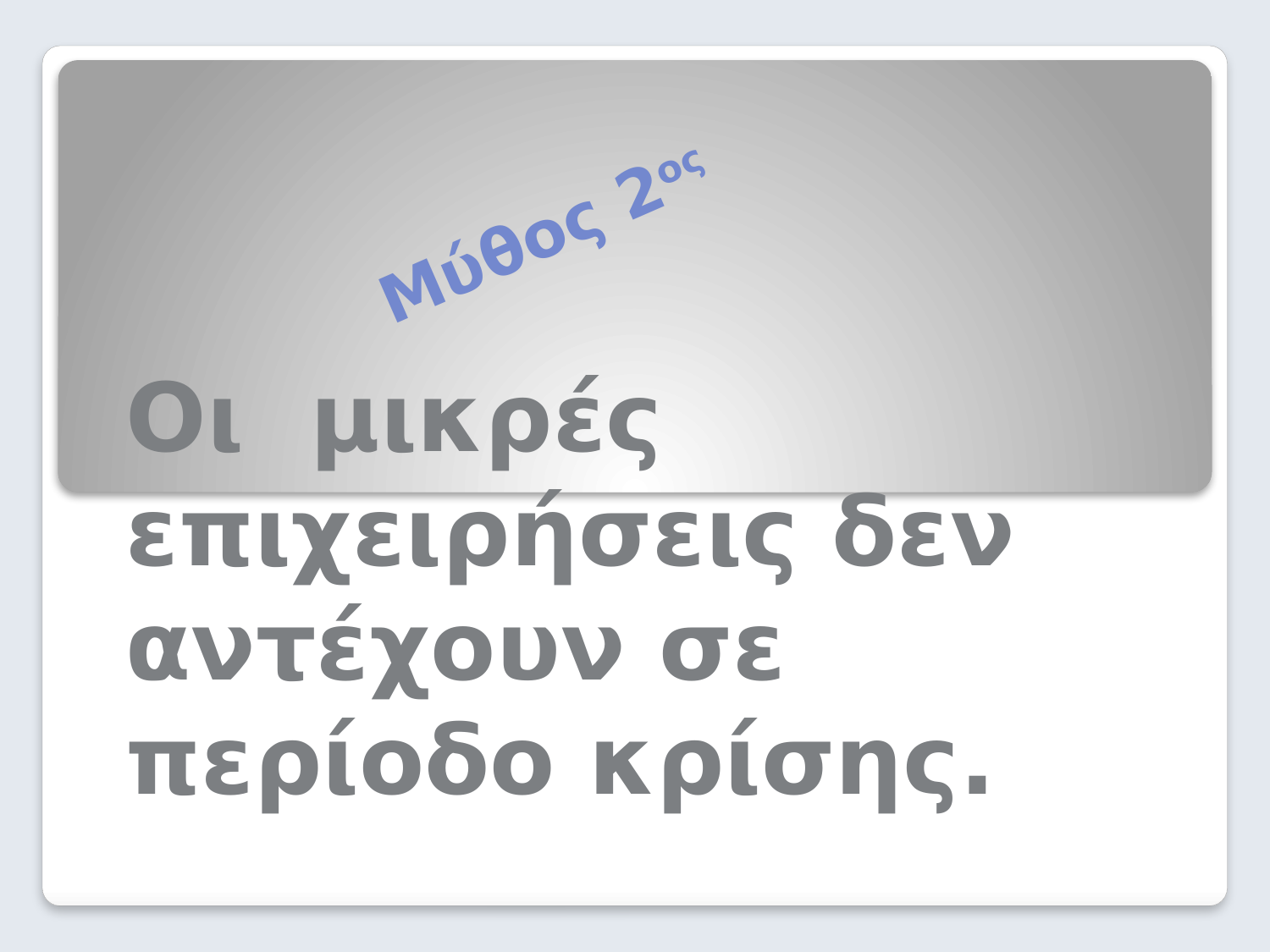

# Μύθος 2ος
Οι  μικρές επιχειρήσεις δεν αντέχουν σε περίοδο κρίσης.